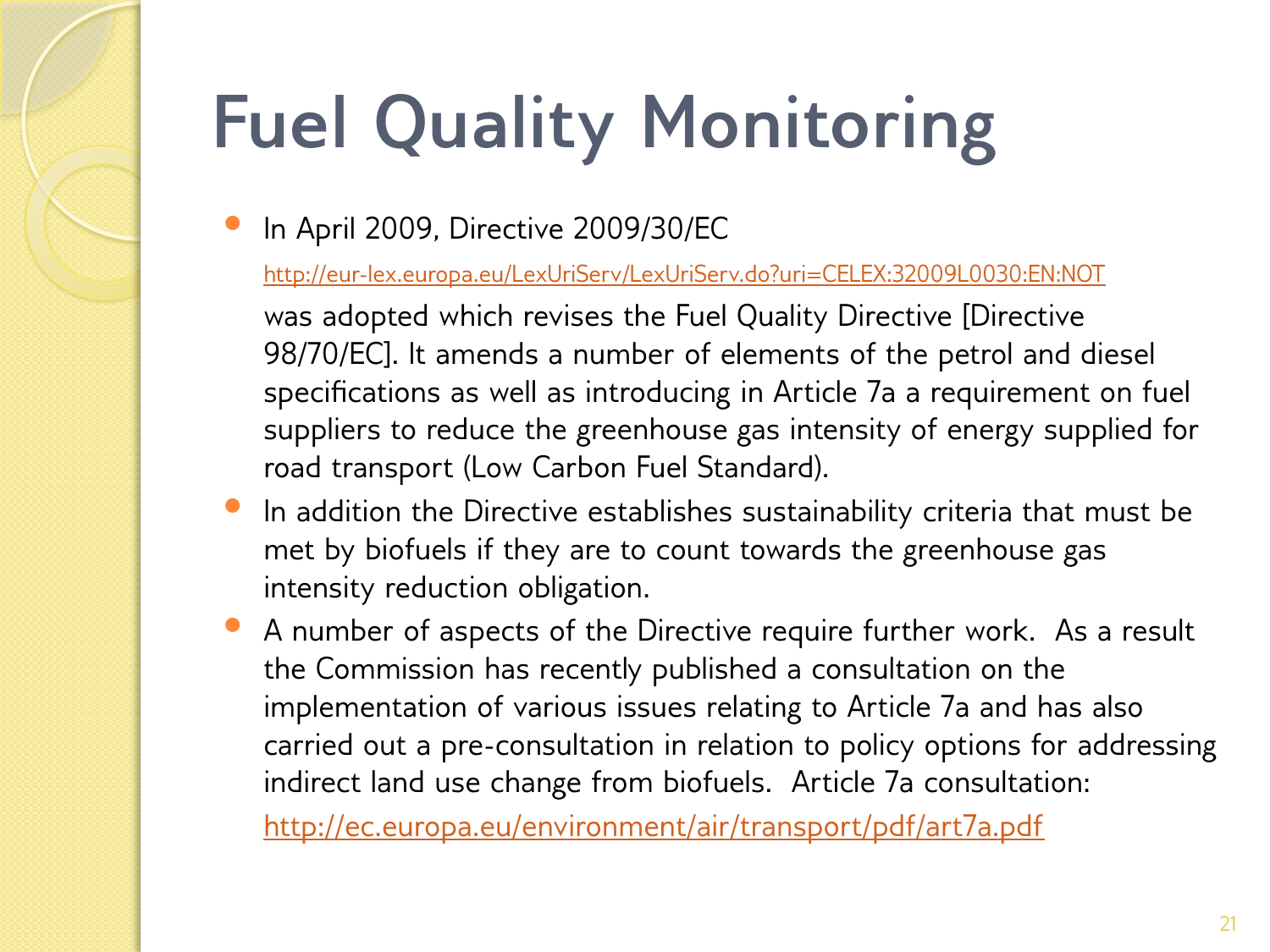

# Fuel Quality Monitoring
In April 2009, Directive 2009/30/EC
	http://eur-lex.europa.eu/LexUriServ/LexUriServ.do?uri=CELEX:32009L0030:EN:NOT
	was adopted which revises the Fuel Quality Directive [Directive 98/70/EC]. It amends a number of elements of the petrol and diesel specifications as well as introducing in Article 7a a requirement on fuel suppliers to reduce the greenhouse gas intensity of energy supplied for road transport (Low Carbon Fuel Standard).
In addition the Directive establishes sustainability criteria that must be met by biofuels if they are to count towards the greenhouse gas intensity reduction obligation.
A number of aspects of the Directive require further work.  As a result the Commission has recently published a consultation on the implementation of various issues relating to Article 7a and has also carried out a pre-consultation in relation to policy options for addressing indirect land use change from biofuels.  Article 7a consultation:
	http://ec.europa.eu/environment/air/transport/pdf/art7a.pdf

21